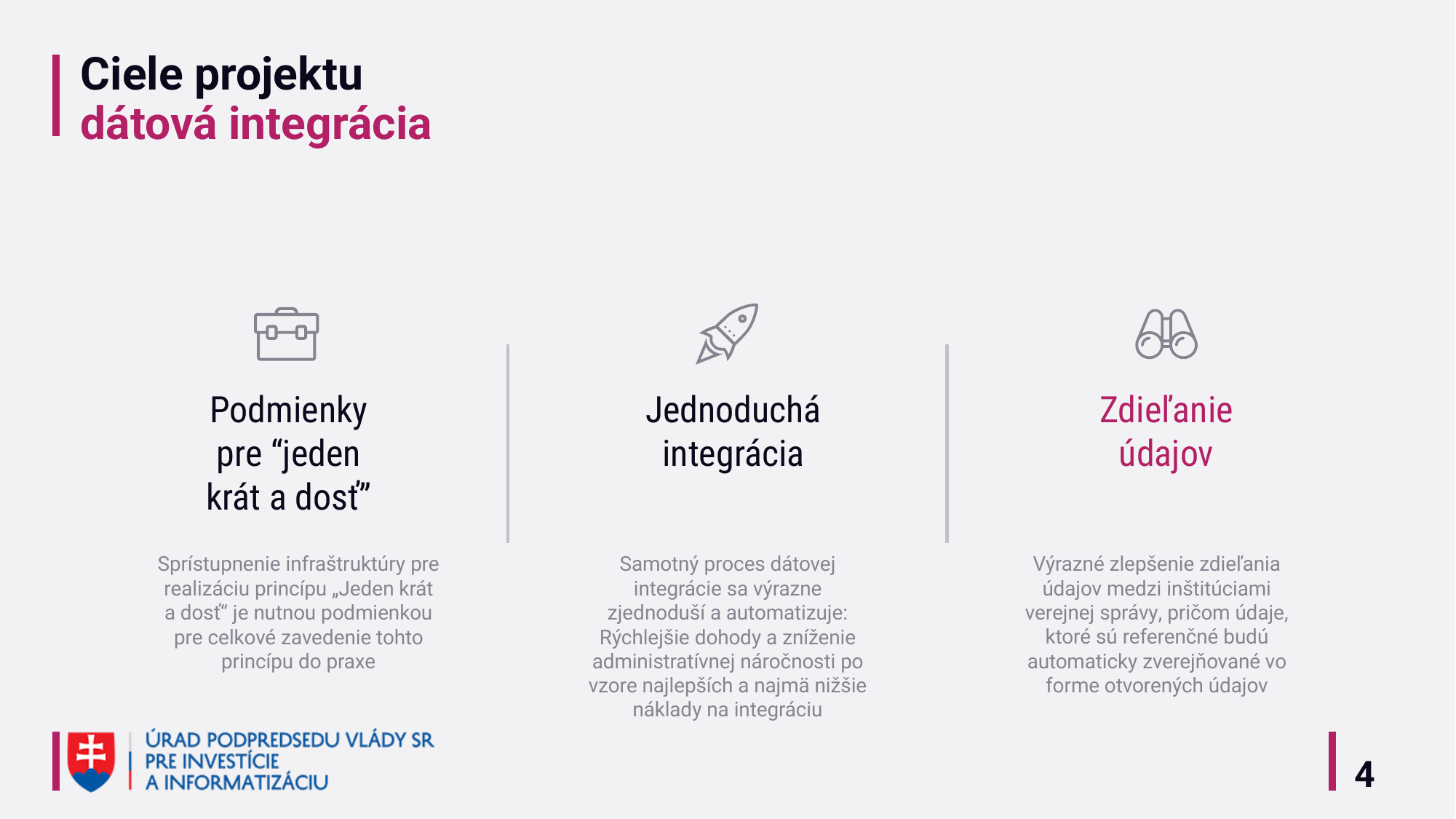

# Ciele projektu dátová integrácia

Jednoduchá integrácia
Samotný proces dátovej integrácie sa výrazne zjednoduší a automatizuje:
Rýchlejšie dohody a zníženie administratívnej náročnosti po vzore najlepších a najmä nižšie náklady na integráciu

Podmienky pre “jeden krát a dosť”
Sprístupnenie infraštruktúry pre realizáciu princípu „Jeden krát a dosť“ je nutnou podmienkou pre celkové zavedenie tohto princípu do praxe

Zdieľanie údajov
Výrazné zlepšenie zdieľania údajov medzi inštitúciami verejnej správy, pričom údaje, ktoré sú referenčné budú automaticky zverejňované vo forme otvorených údajov